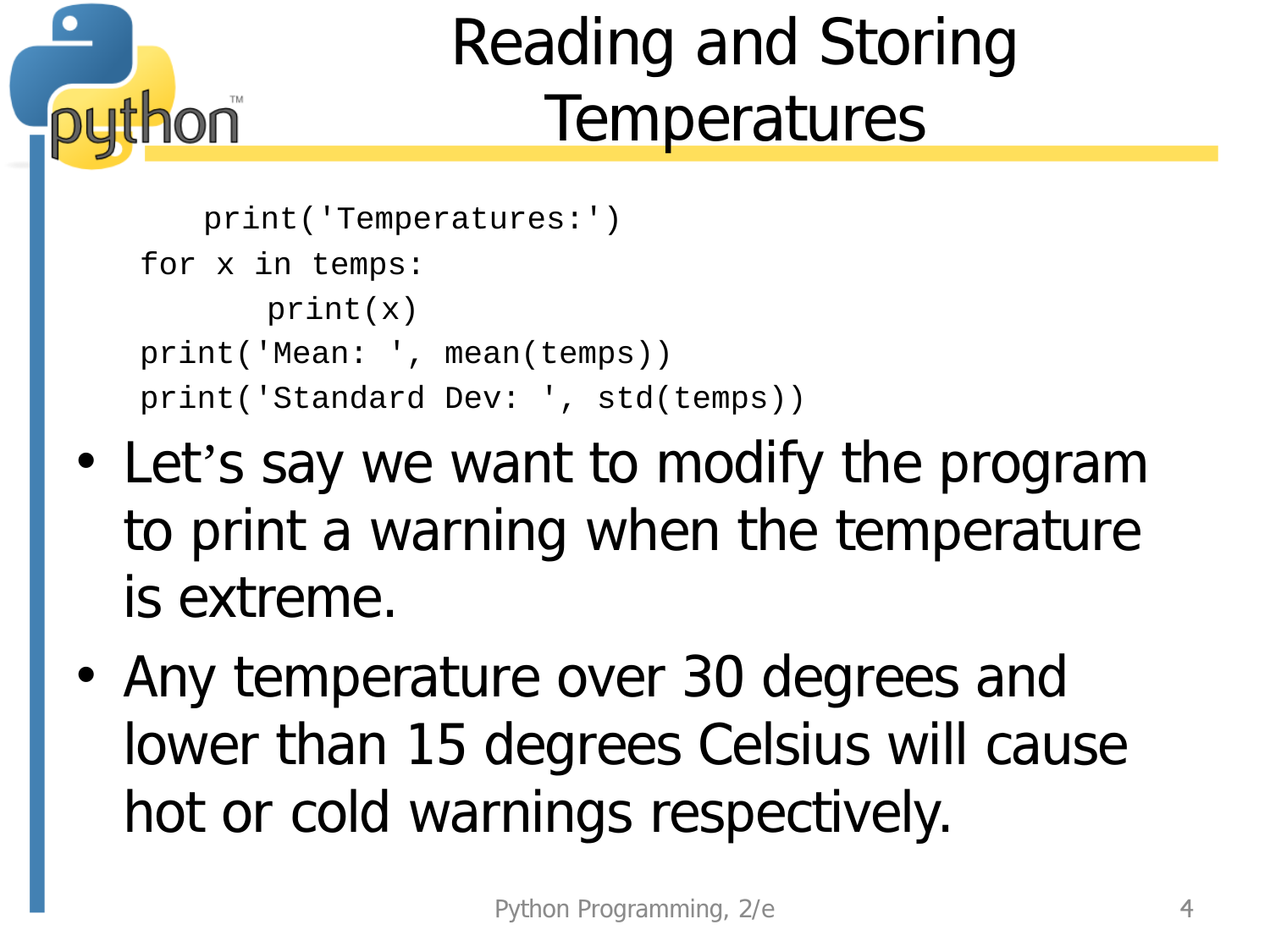

# Reading and Storing Temperatures
	print('Temperatures:')
for x in temps:
	print(x)
print('Mean: ', mean(temps))
print('Standard Dev: ', std(temps))
Let’s say we want to modify the program to print a warning when the temperature is extreme.
Any temperature over 30 degrees and lower than 15 degrees Celsius will cause hot or cold warnings respectively.

Python Programming, 2/e
4